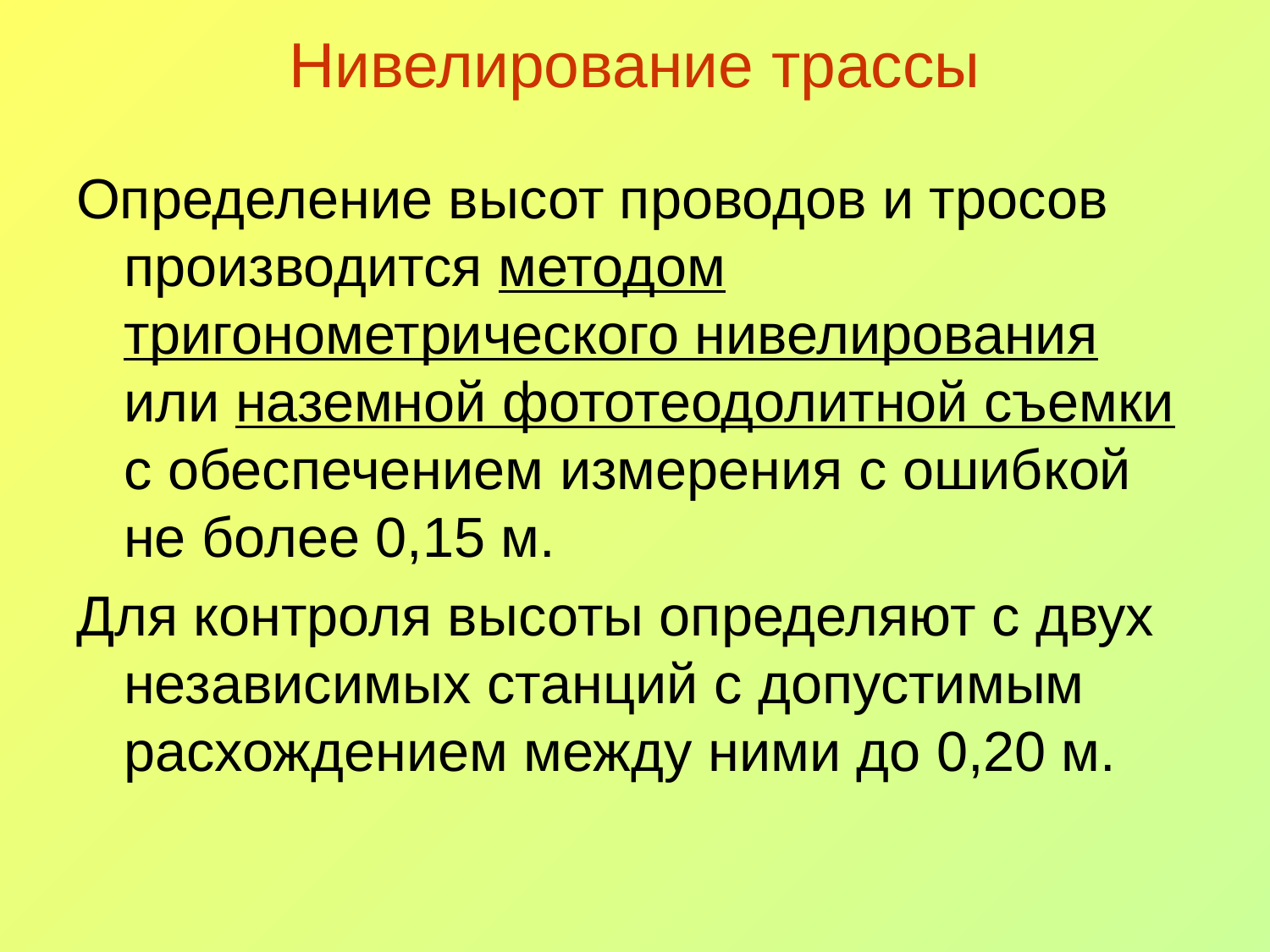

# Нивелирование трассы
Определение высот проводов и тросов производится методом тригонометрического нивелирования или наземной фототеодолитной съемки с обеспечением измерения с ошибкой не более 0,15 м.
Для контроля высоты определяют с двух независимых станций с допустимым расхождением между ними до 0,20 м.